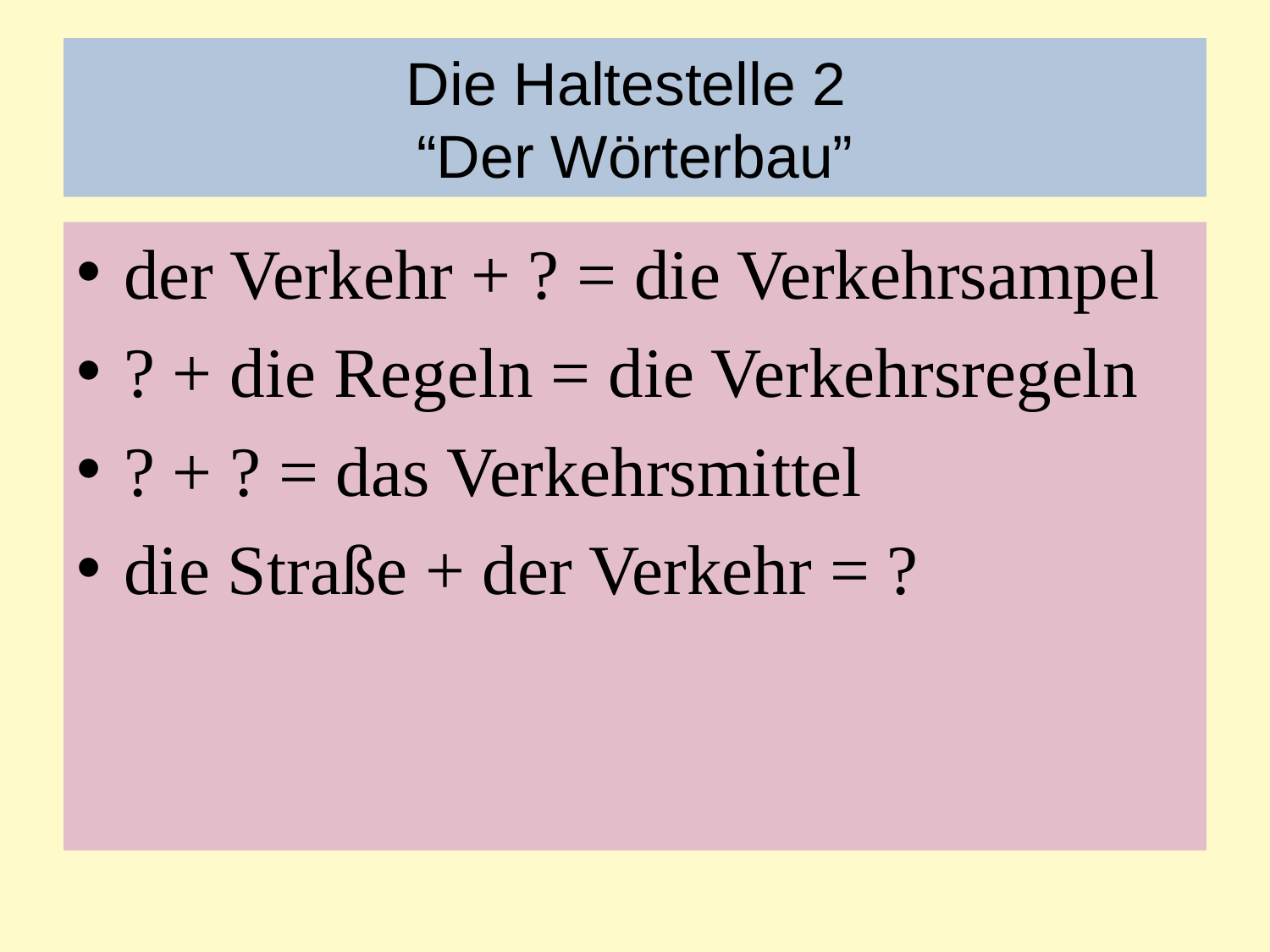

# Die Haltestelle 2 “Der Wӧrterbau”
der Verkehr + ? = die Verkehrsampel
? + die Regeln = die Verkehrsregeln
? + ? = das Verkehrsmittel
die Straße + der Verkehr = ?